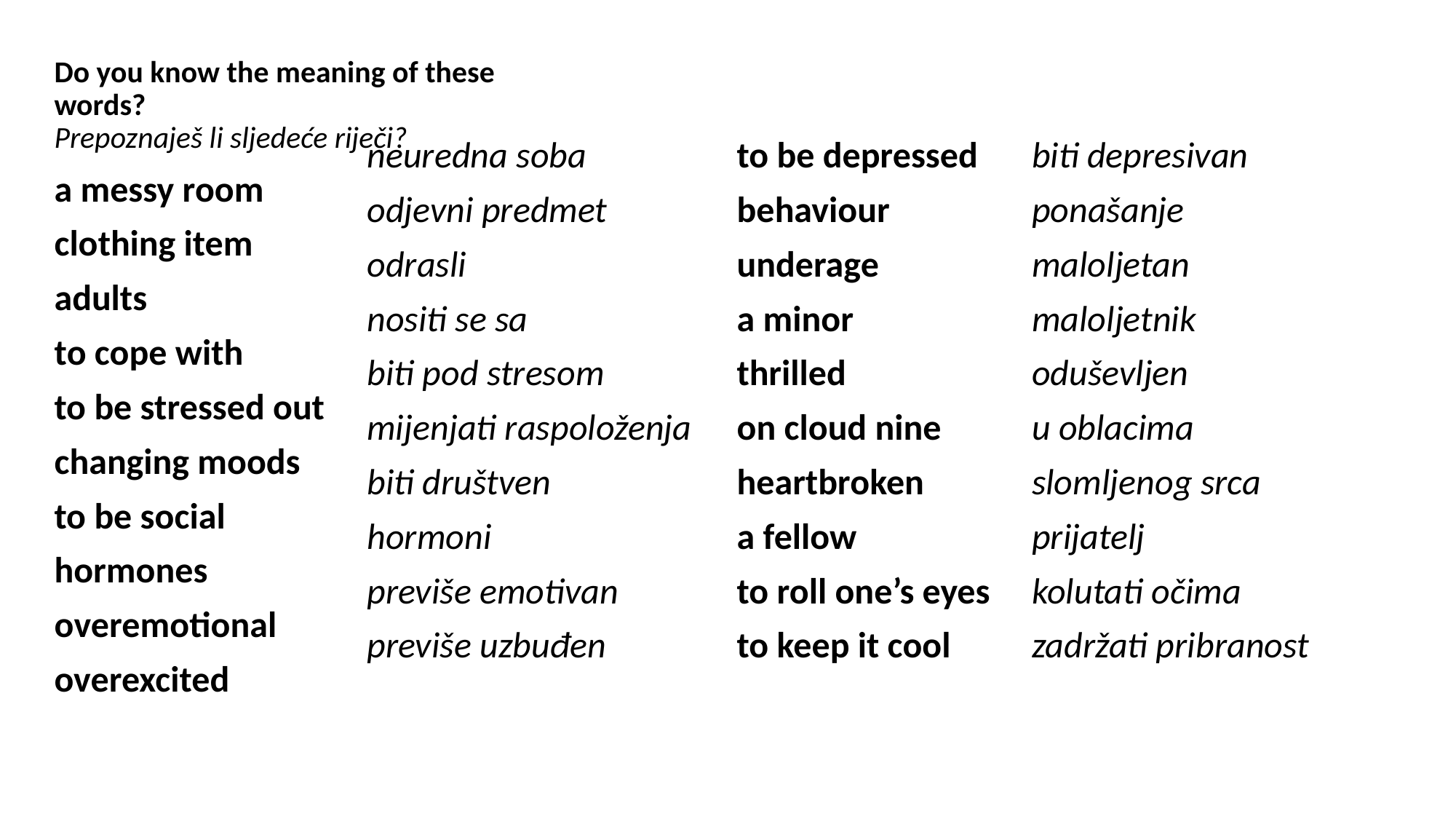

Do you know the meaning of these words?
Prepoznaješ li sljedeće riječi?
a messy room
clothing item
adults
to cope with
to be stressed out
changing moods
to be social
hormones
overemotional
overexcited
biti depresivan
ponašanje
maloljetan
maloljetnik
oduševljen
u oblacima
slomljenog srca
prijatelj
kolutati očima
zadržati pribranost
neuredna soba
odjevni predmet
odrasli
nositi se sa
biti pod stresom
mijenjati raspoloženja
biti društven
hormoni
previše emotivan
previše uzbuđen
to be depressed
behaviour
underage
a minor
thrilled
on cloud nine
heartbroken
a fellow
to roll one’s eyes
to keep it cool